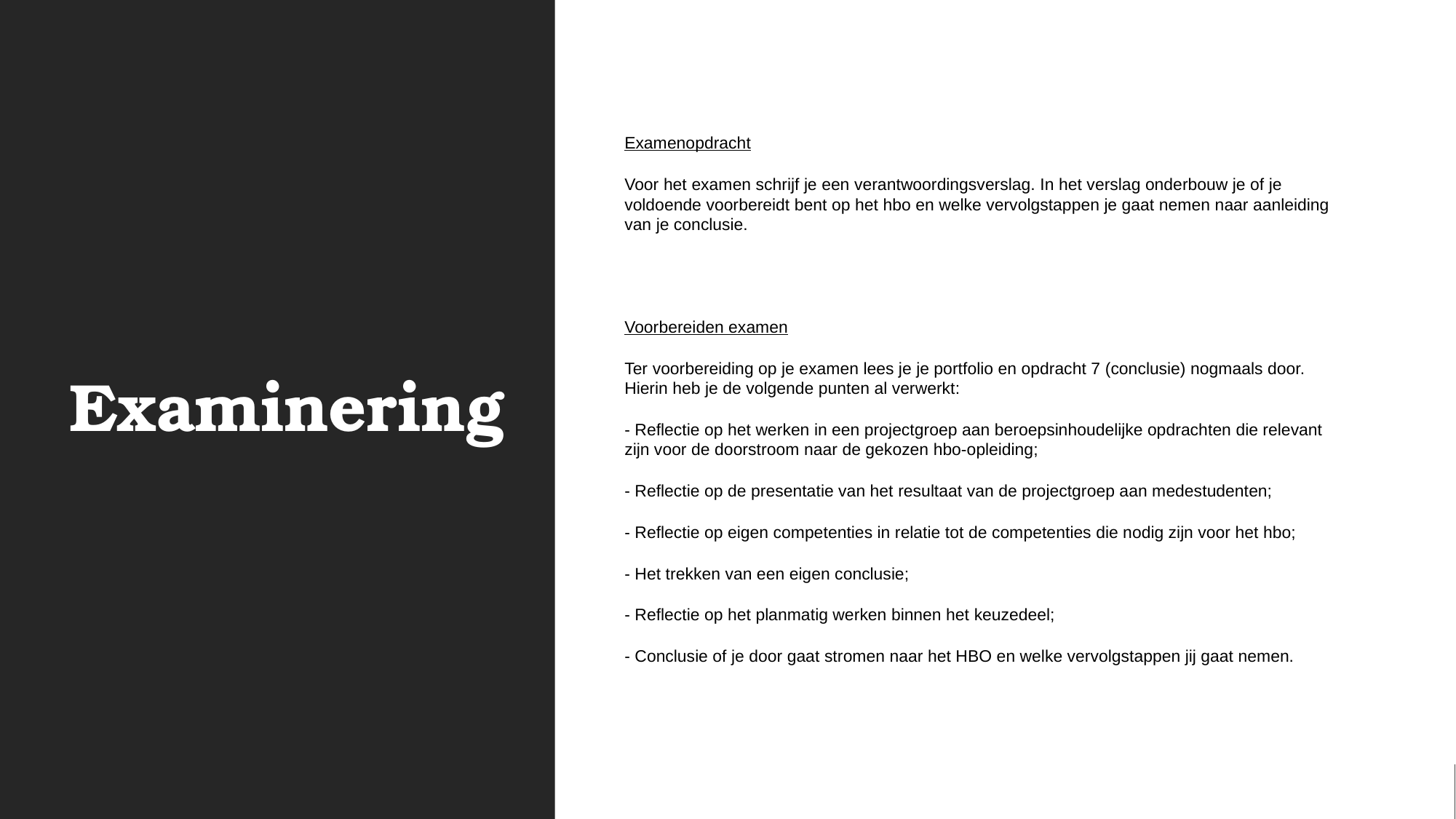

# Examinering
Examenopdracht
Voor het examen schrijf je een verantwoordingsverslag. In het verslag onderbouw je of je voldoende voorbereidt bent op het hbo en welke vervolgstappen je gaat nemen naar aanleiding van je conclusie.

Voorbereiden examen
Ter voorbereiding op je examen lees je je portfolio en opdracht 7 (conclusie) nogmaals door. Hierin heb je de volgende punten al verwerkt:
- Reflectie op het werken in een projectgroep aan beroepsinhoudelijke opdrachten die relevant zijn voor de doorstroom naar de gekozen hbo-opleiding;
- Reflectie op de presentatie van het resultaat van de projectgroep aan medestudenten;
- Reflectie op eigen competenties in relatie tot de competenties die nodig zijn voor het hbo;
- Het trekken van een eigen conclusie;
- Reflectie op het planmatig werken binnen het keuzedeel;
- Conclusie of je door gaat stromen naar het HBO en welke vervolgstappen jij gaat nemen.